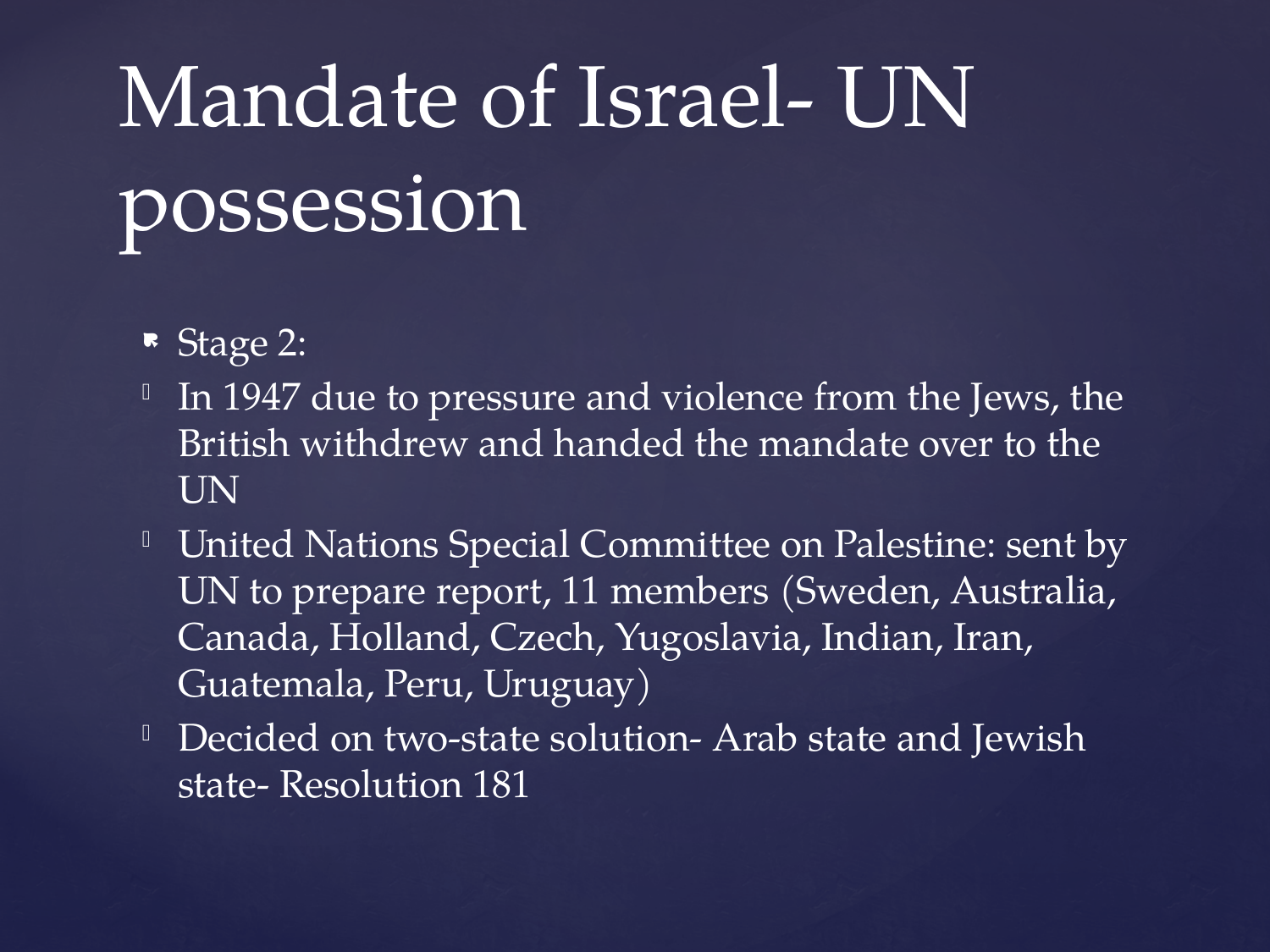

# Mandate of Israel- UN possession
Stage 2:
In 1947 due to pressure and violence from the Jews, the British withdrew and handed the mandate over to the UN
United Nations Special Committee on Palestine: sent by UN to prepare report, 11 members (Sweden, Australia, Canada, Holland, Czech, Yugoslavia, Indian, Iran, Guatemala, Peru, Uruguay)
Decided on two-state solution- Arab state and Jewish state- Resolution 181